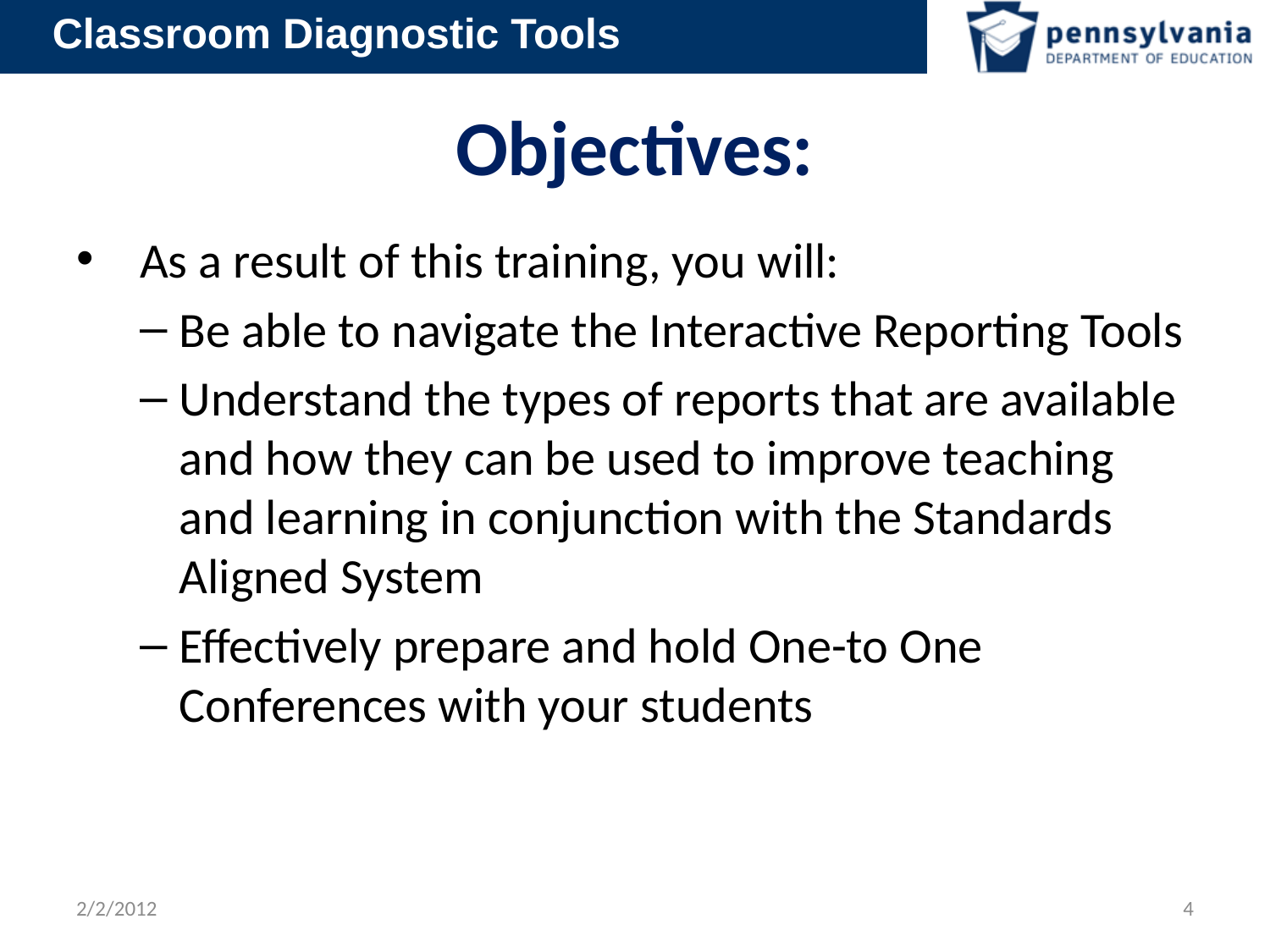

# Objectives:
As a result of this training, you will:
Be able to navigate the Interactive Reporting Tools
Understand the types of reports that are available and how they can be used to improve teaching and learning in conjunction with the Standards Aligned System
Effectively prepare and hold One-to One Conferences with your students

2/2/2012
4